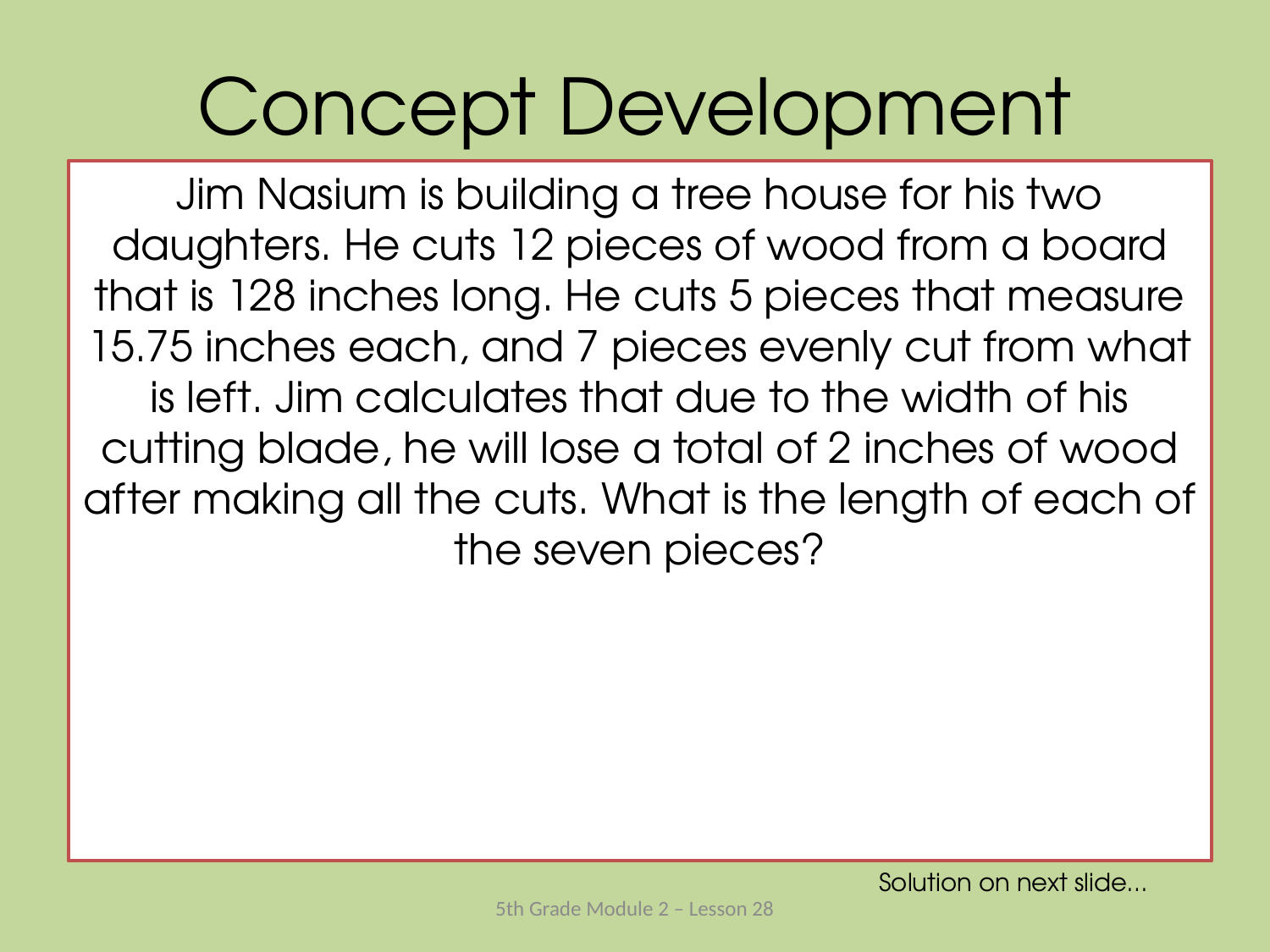

# Concept Development
Jim Nasium is building a tree house for his two daughters. He cuts 12 pieces of wood from a board that is 128 inches long. He cuts 5 pieces that measure 15.75 inches each, and 7 pieces evenly cut from what is left. Jim calculates that due to the width of his cutting blade, he will lose a total of 2 inches of wood after making all the cuts. What is the length of each of the seven pieces?
Solution on next slide…
5th Grade Module 2 – Lesson 28